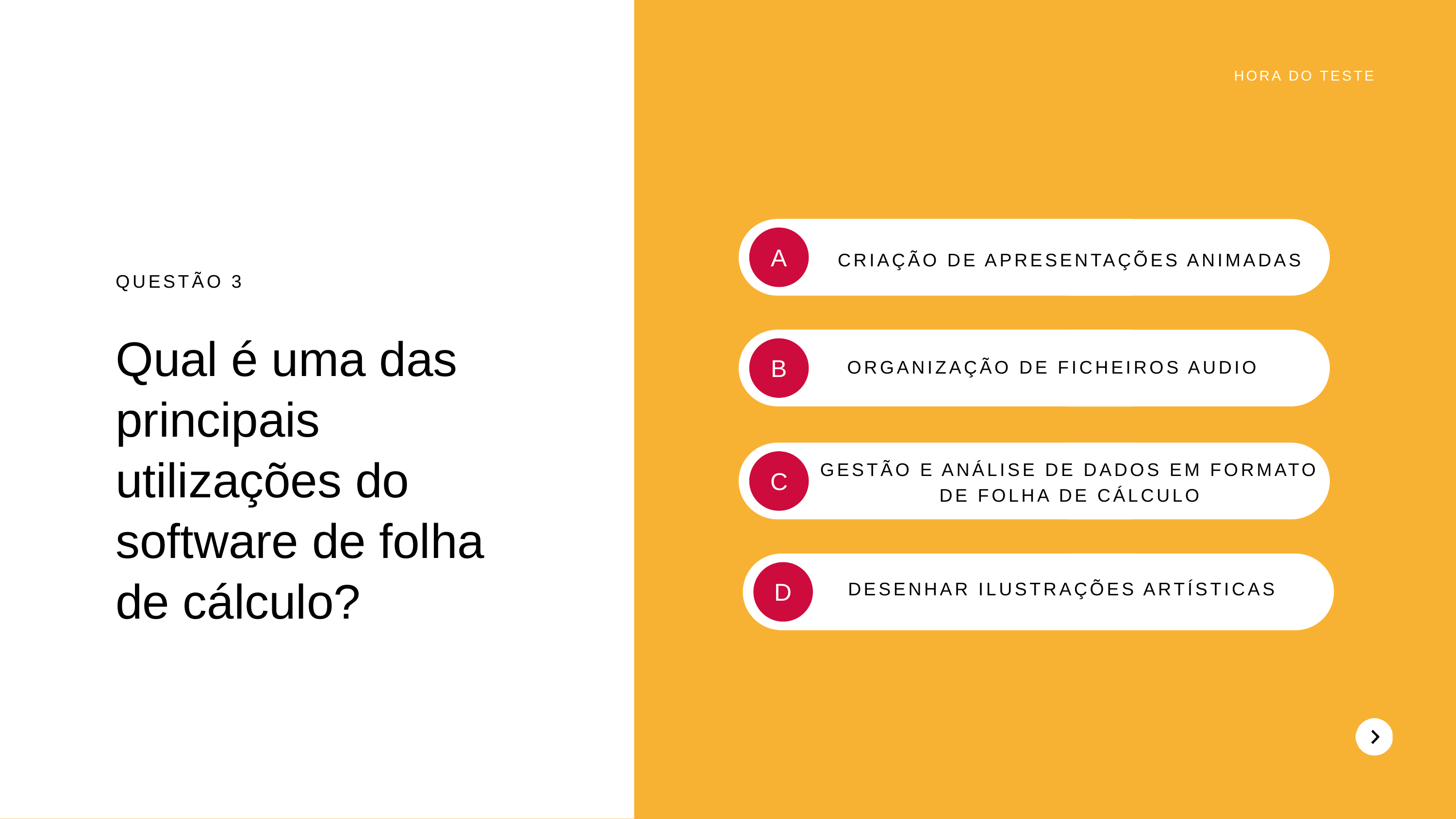

HORA DO TESTE

A
CRIAÇÃO DE APRESENTAÇÕES ANIMADAS
QUESTÃO 3
Qual é uma das principais utilizações do software de folha de cálculo?

B
ORGANIZAÇÃO DE FICHEIROS AUDIO

GESTÃO E ANÁLISE DE DADOS EM FORMATO DE FOLHA DE CÁLCULO
C

D
DESENHAR ILUSTRAÇÕES ARTÍSTICAS